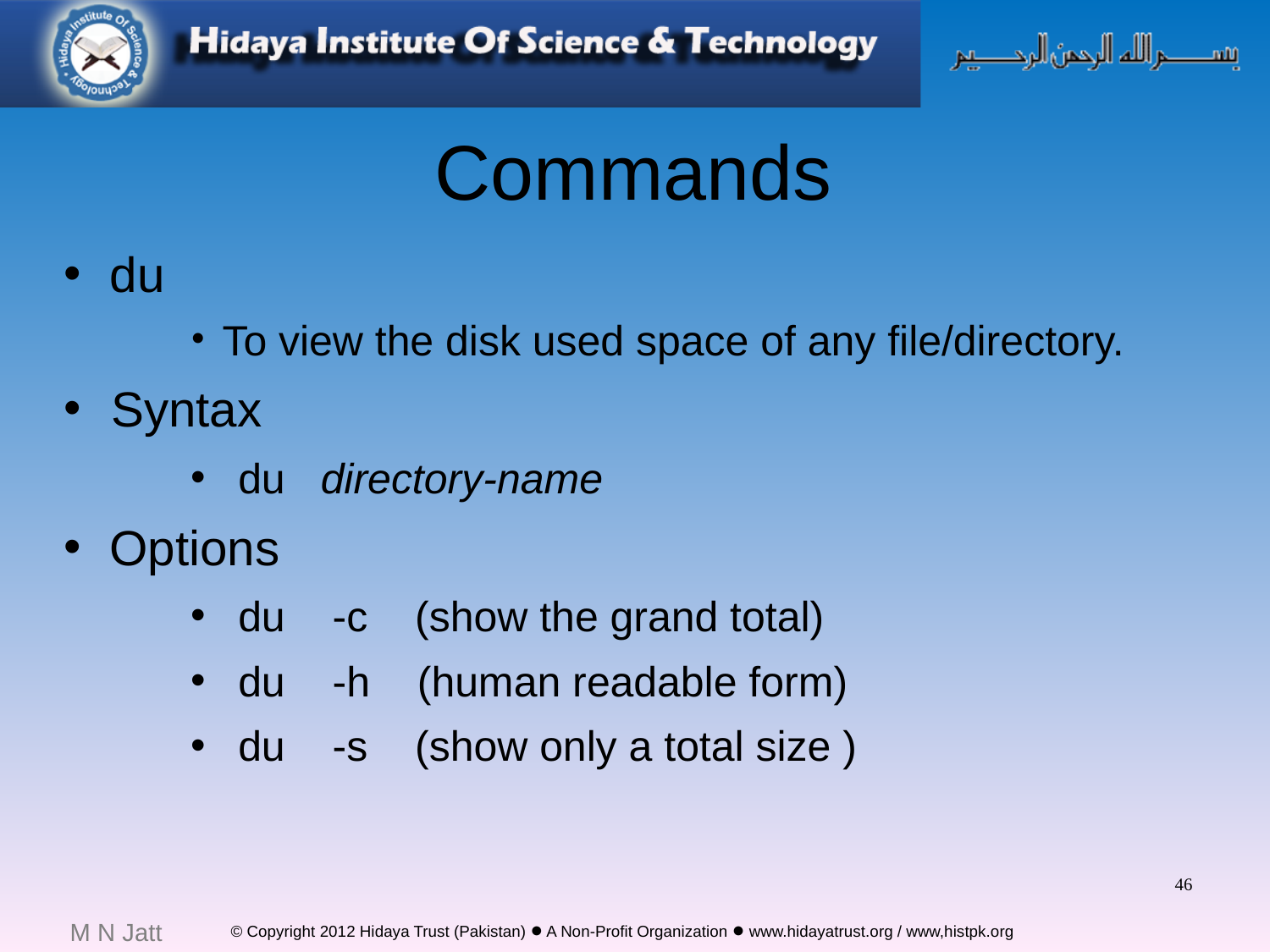

# Commands
du
To view the disk used space of any file/directory.
Syntax
du   directory-name
Options
du    -c    (show the grand total)
du    -h    (human readable form)
du    -s    (show only a total size )

46